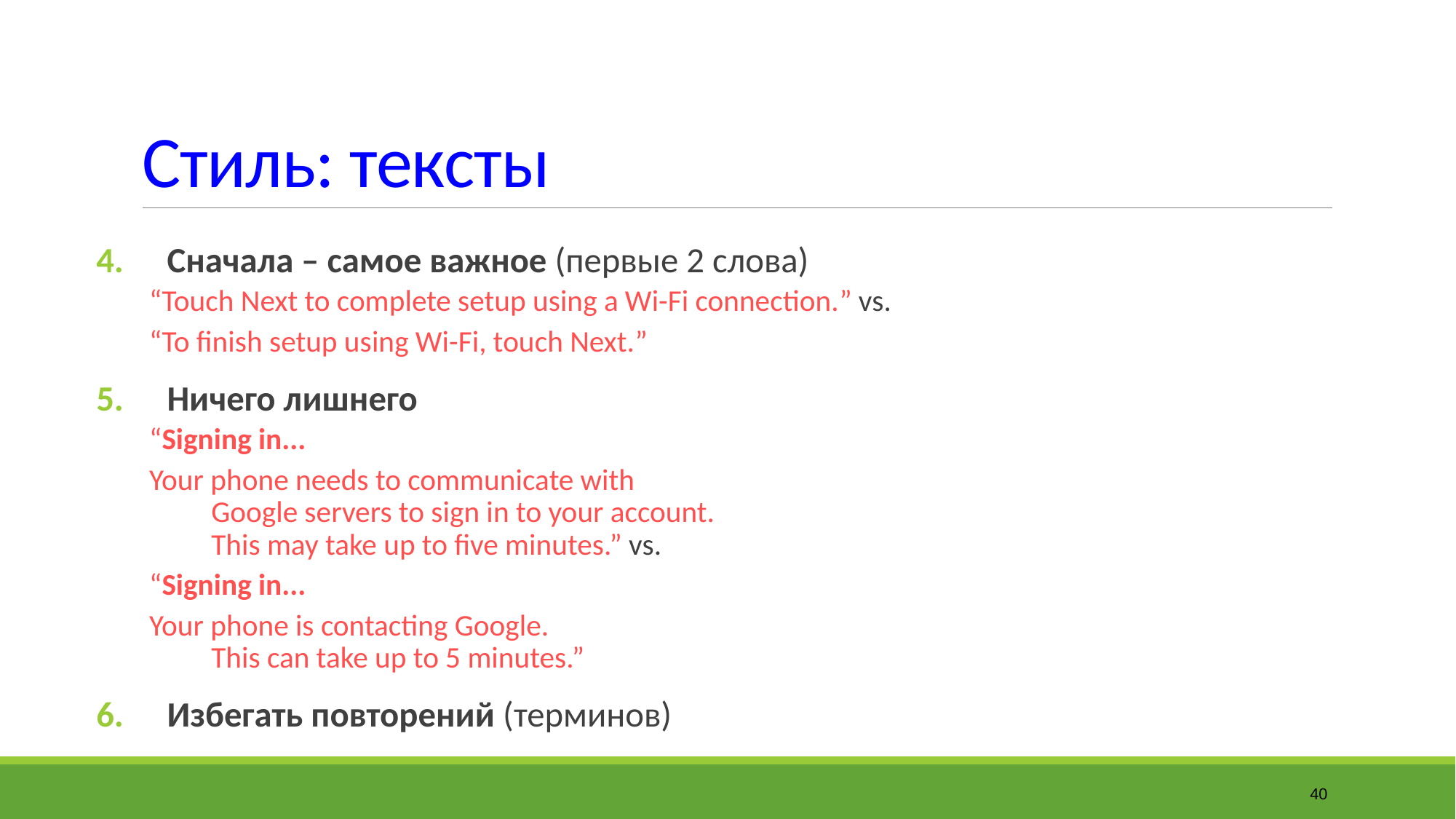

# Стиль: тексты
Сначала – самое важное (первые 2 слова)
“Touch Next to complete setup using a Wi-Fi connection.” vs.
“To finish setup using Wi-Fi, touch Next.”
Ничего лишнего
“Signing in...
Your phone needs to communicate with
Google servers to sign in to your account.
This may take up to five minutes.” vs.
“Signing in...
Your phone is contacting Google.
This can take up to 5 minutes.”
Избегать повторений (терминов)
40